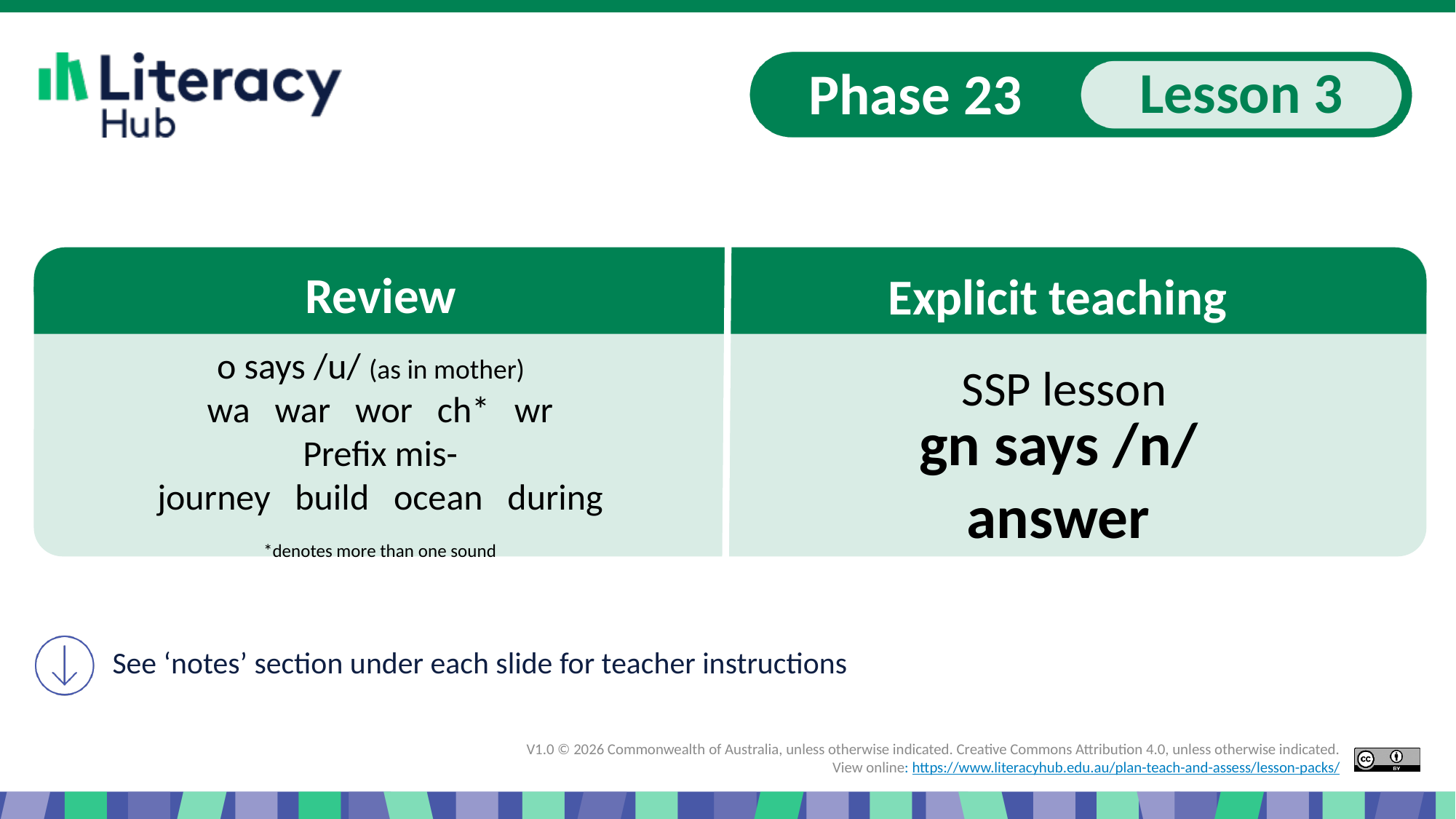

Slide 1 Phase 23, lesson 3 Explicit teaching gn says /n/
o says /u/ (as in mother)
wa   war   wor   ch*   wr
Prefix mis-
journey   build   ocean   during

*denotes more than one sound

gn says /n/
answer